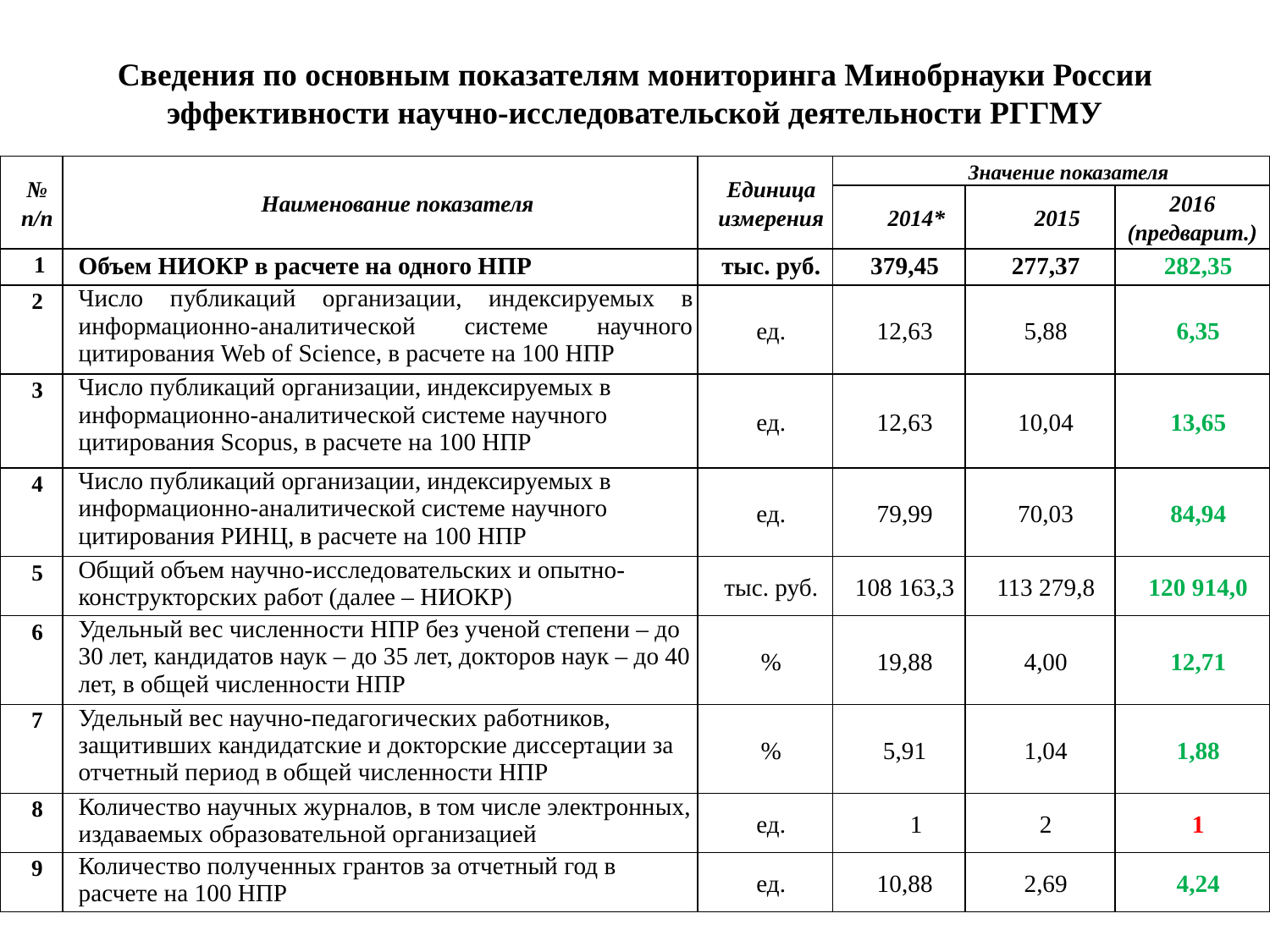

Сведения по основным показателям мониторинга Минобрнауки России эффективности научно-исследовательской деятельности РГГМУ
| № п/п | Наименование показателя | Единица измерения | Значение показателя |  |  |
| --- | --- | --- | --- | --- | --- |
|  |  |  | 2014\* | 2015 | 2016 (предварит.) |
| 1 | Объем НИОКР в расчете на одного НПР | тыс. руб. | 379,45 | 277,37 | 282,35 |
| 2 | Число публикаций организации, индексируемых в информационно-аналитической системе научного цитирования Web of Science, в расчете на 100 НПР | ед. | 12,63 | 5,88 | 6,35 |
| 3 | Число публикаций организации, индексируемых в информационно-аналитической системе научного цитирования Scopus, в расчете на 100 НПР | ед. | 12,63 | 10,04 | 13,65 |
| 4 | Число публикаций организации, индексируемых в информационно-аналитической системе научного цитирования РИНЦ, в расчете на 100 НПР | ед. | 79,99 | 70,03 | 84,94 |
| 5 | Общий объем научно-исследовательских и опытно-конструкторских работ (далее – НИОКР) | тыс. руб. | 108 163,3 | 113 279,8 | 120 914,0 |
| 6 | Удельный вес численности НПР без ученой степени – до 30 лет, кандидатов наук – до 35 лет, докторов наук – до 40 лет, в общей численности НПР | % | 19,88 | 4,00 | 12,71 |
| 7 | Удельный вес научно-педагогических работников, защитивших кандидатские и докторские диссертации за отчетный период в общей численности НПР | % | 5,91 | 1,04 | 1,88 |
| 8 | Количество научных журналов, в том числе электронных, издаваемых образовательной организацией | ед. | 1 | 2 | 1 |
| 9 | Количество полученных грантов за отчетный год в расчете на 100 НПР | ед. | 10,88 | 2,69 | 4,24 |